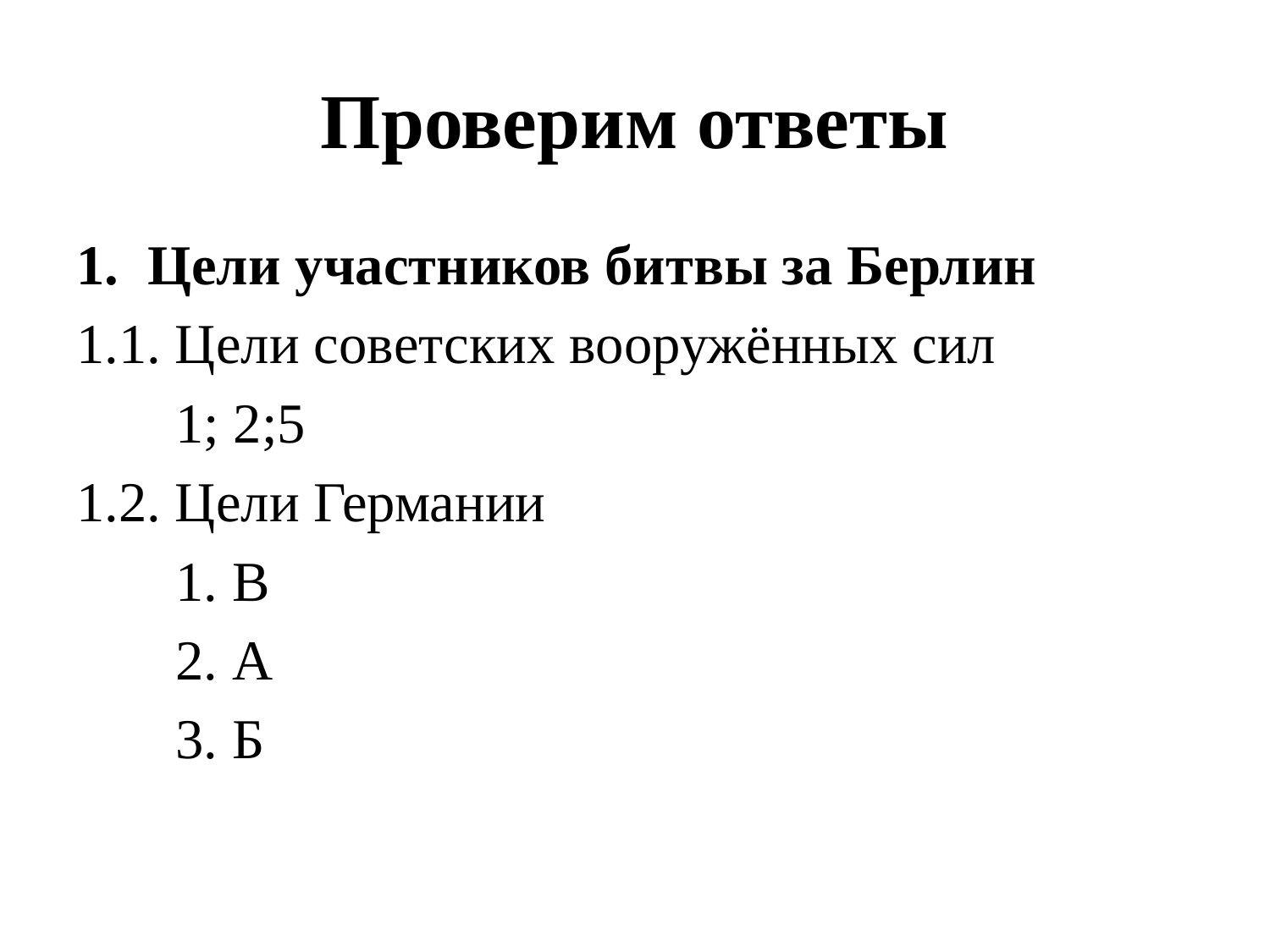

# Проверим ответы
Цели участников битвы за Берлин
1.1. Цели советских вооружённых сил
       1; 2;5
1.2. Цели Германии
       1. В
       2. А
       3. Б